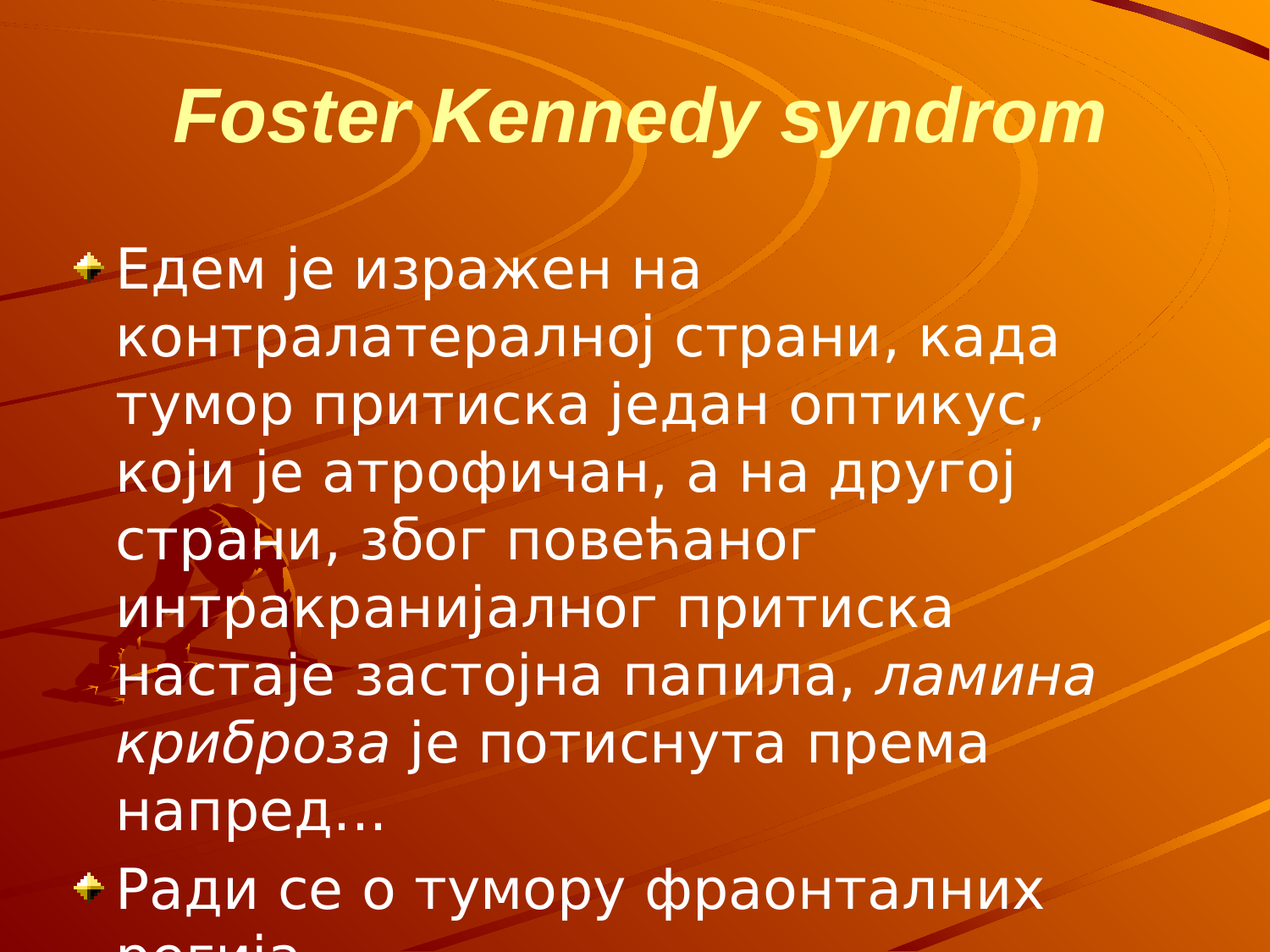

# Foster Kennedy syndrom
Едем је изражен на контралатералној страни, када тумор притиска један оптикус, који је атрофичан, а на другој страни, због повећаног интракранијалног притиска настаје застојна папила, ламина криброза је потиснута према напред...
Ради се о тумору фраонталних регија...